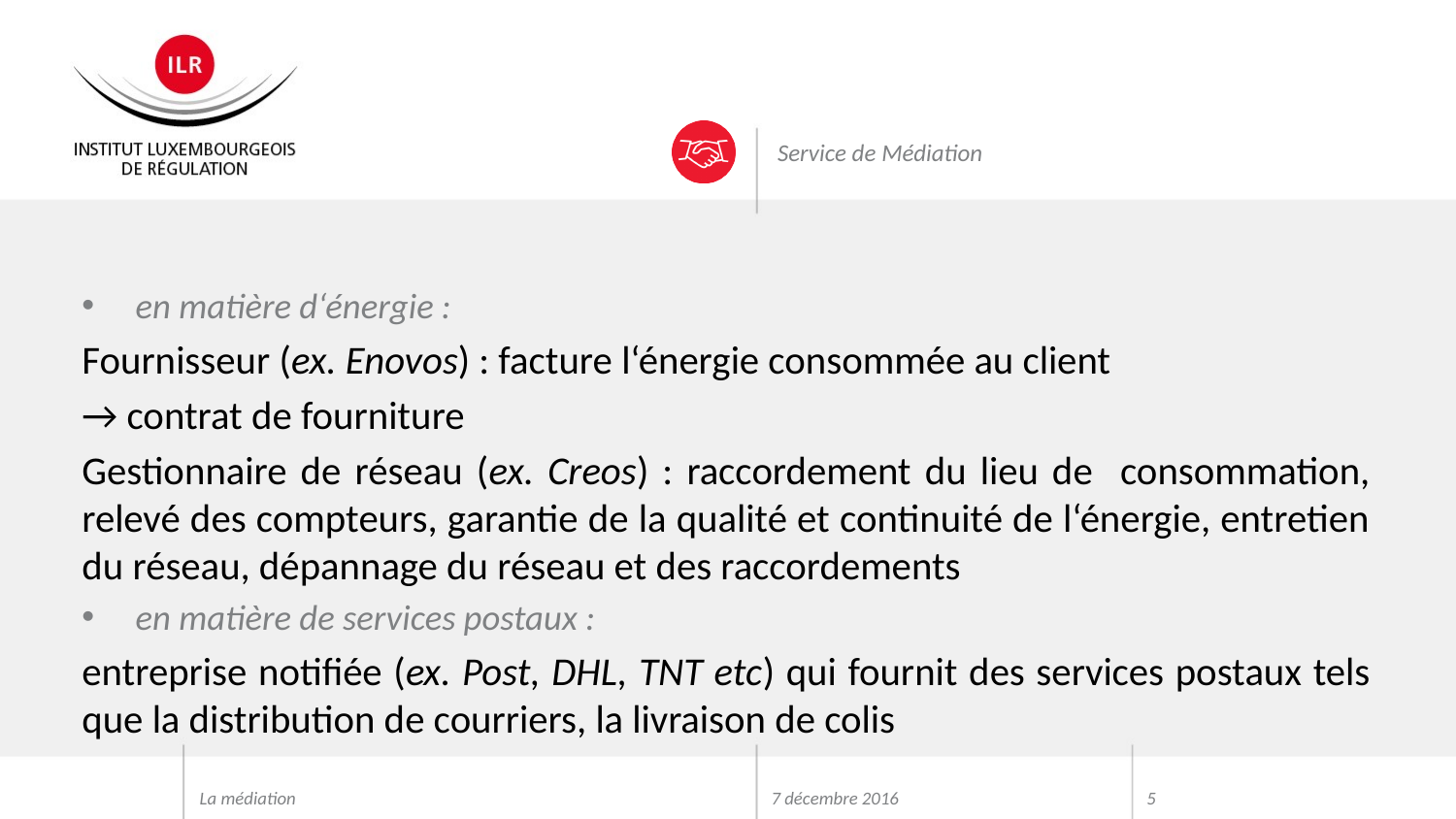

en matière d‘énergie :
Fournisseur (ex. Enovos) : facture l‘énergie consommée au client
→ contrat de fourniture
Gestionnaire de réseau (ex. Creos) : raccordement du lieu de  consommation, relevé des compteurs, garantie de la qualité et continuité de l‘énergie, entretien du réseau, dépannage du réseau et des raccordements
en matière de services postaux :
entreprise notifiée (ex. Post, DHL, TNT etc) qui fournit des services postaux tels que la distribution de courriers, la livraison de colis
La médiation
7 décembre 2016
5